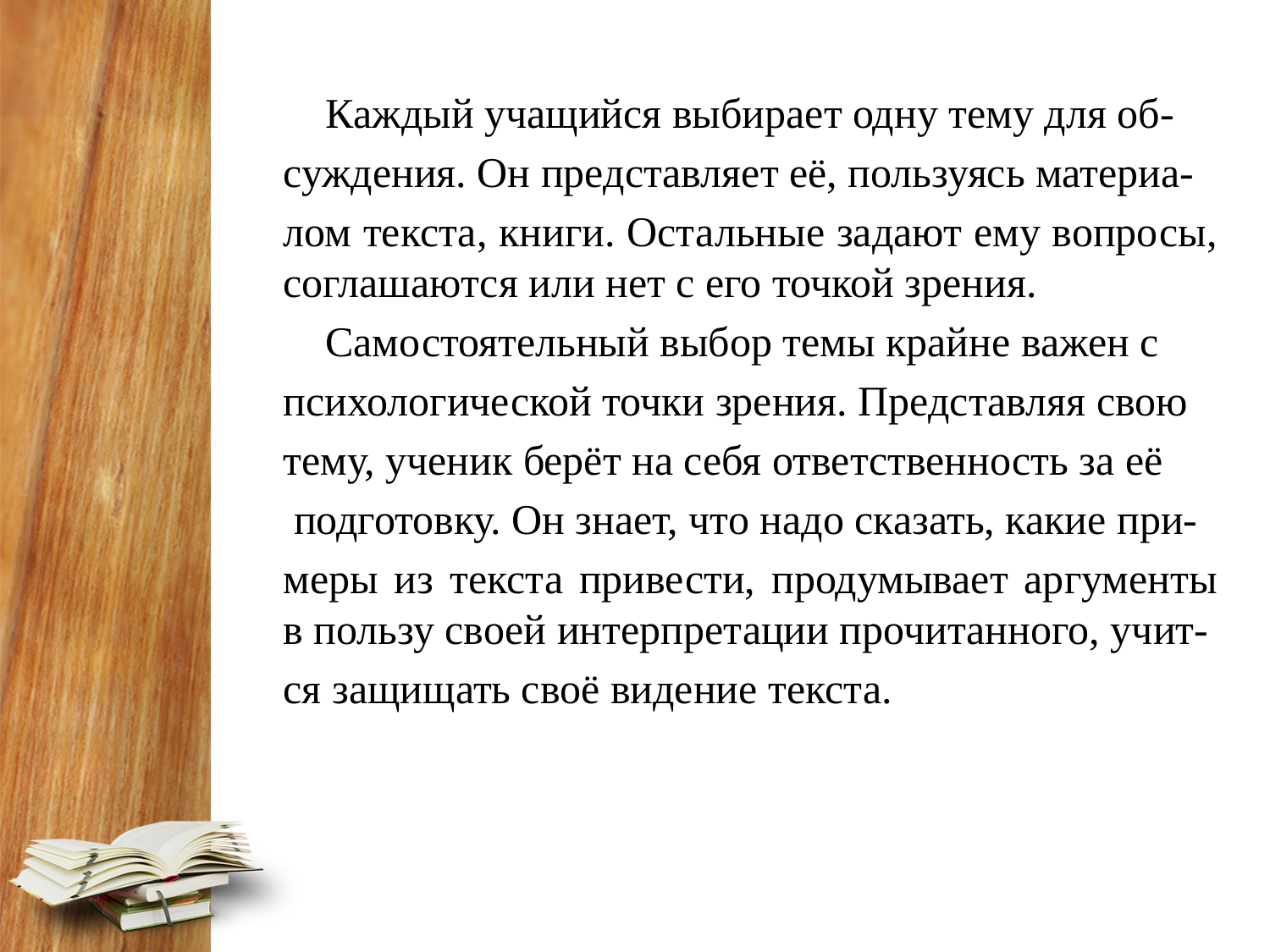

Каждый учащийся выбирает одну тему для об-
суждения. Он представляет её, пользуясь материа-
лом текста, книги. Остальные задают ему вопросы, соглашаются или нет с его точкой зрения.
    Самостоятельный выбор темы крайне важен с
психологической точки зрения. Представляя свою
тему, ученик берёт на себя ответственность за её
 подготовку. Он знает, что надо сказать, какие при-
меры из текста привести, продумывает аргументы в пользу своей интерпретации прочитанного, учит-
ся защищать своё видение текста.